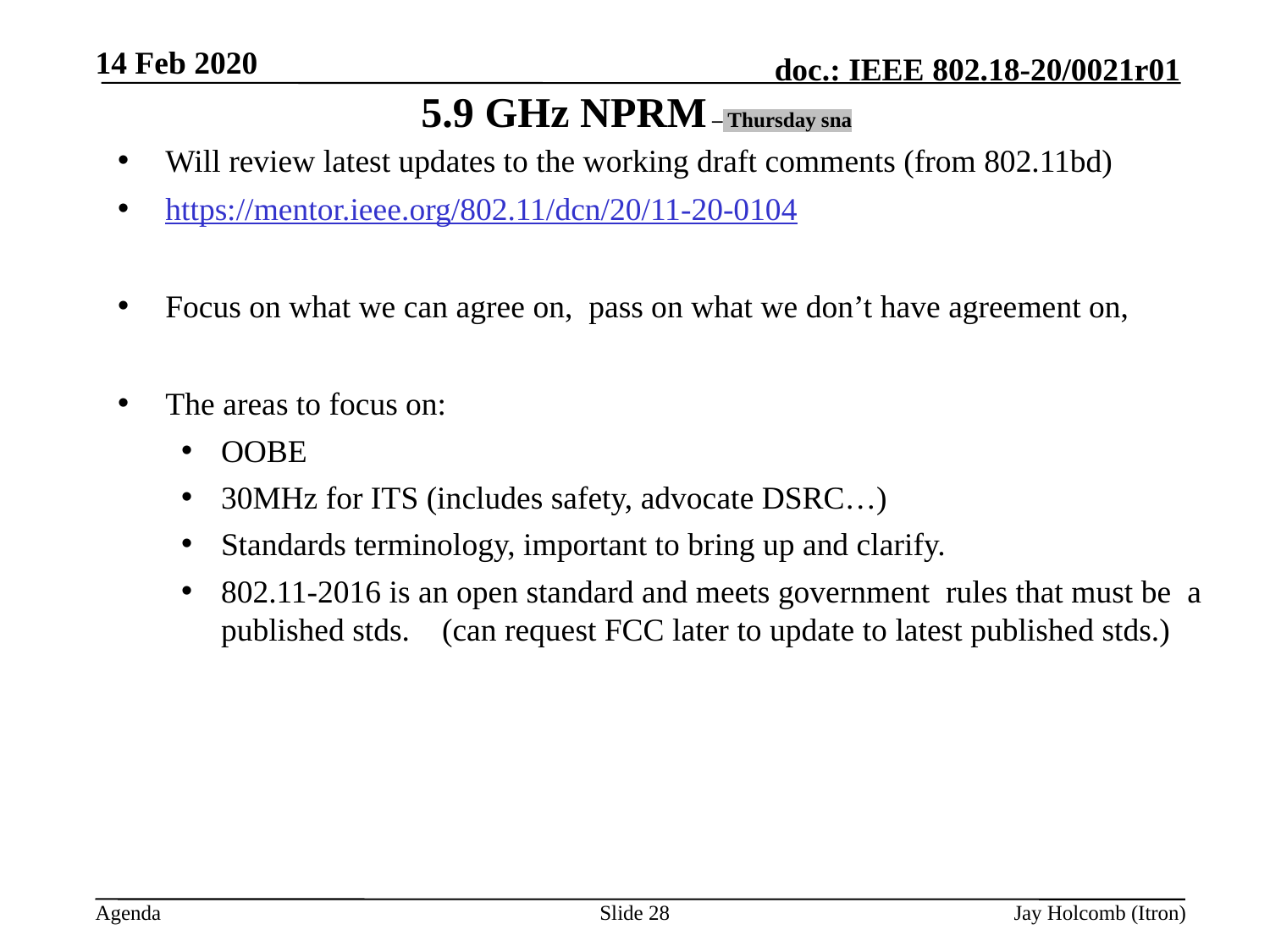

14 Feb 2020
# 5.9 GHz NPRM – Thursday sna
Will review latest updates to the working draft comments (from 802.11bd)
https://mentor.ieee.org/802.11/dcn/20/11-20-0104

Focus on what we can agree on,  pass on what we don’t have agreement on,

The areas to focus on:
OOBE
30MHz for ITS (includes safety, advocate DSRC…)
Standards terminology, important to bring up and clarify.
802.11-2016 is an open standard and meets government  rules that must be  a published stds.    (can request FCC later to update to latest published stds.)

Slide 28
Jay Holcomb (Itron)